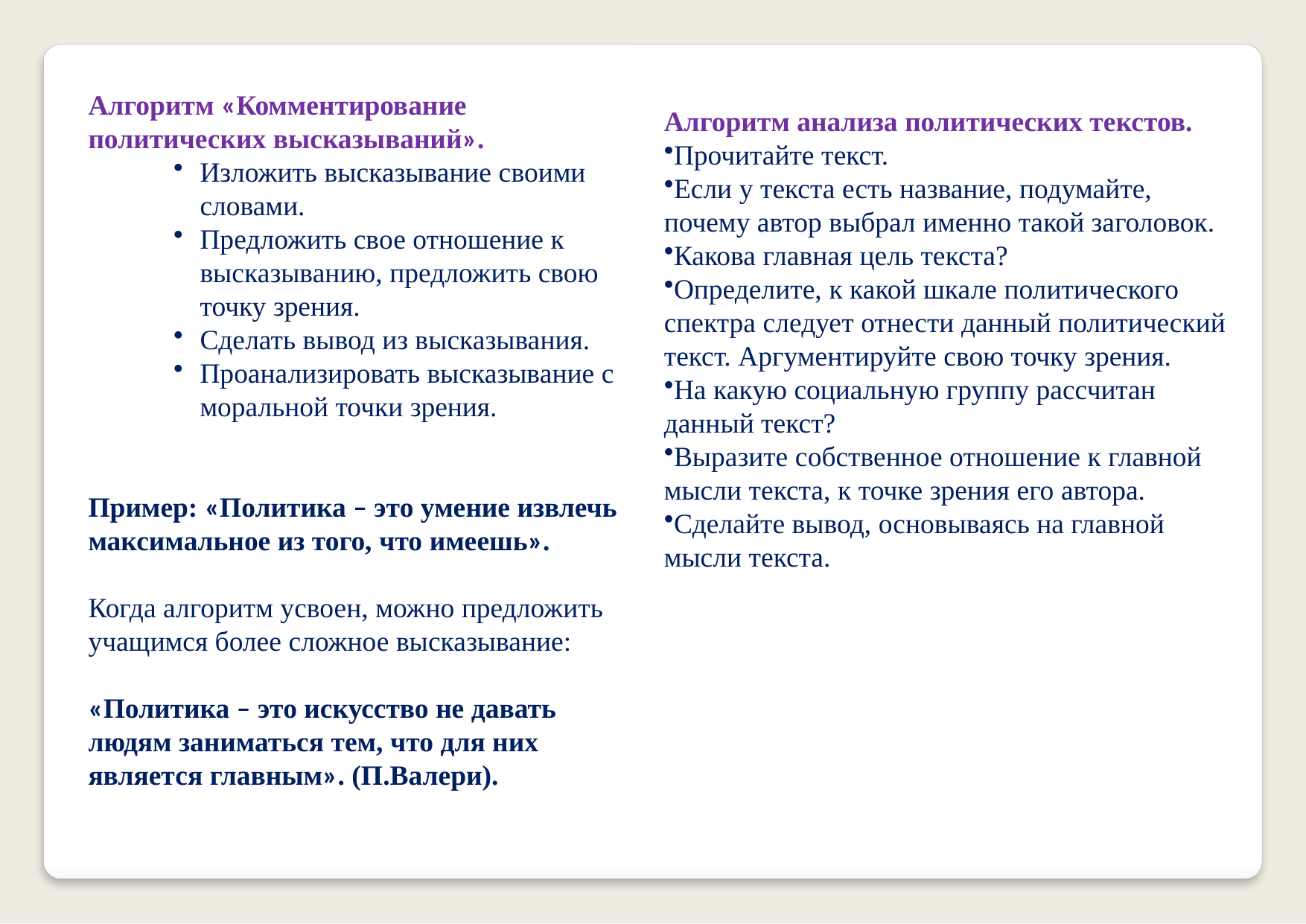

Алгоритм «Комментирование политических высказываний».
Изложить высказывание своими словами.
Предложить свое отношение к высказыванию, предложить свою точку зрения.
Сделать вывод из высказывания.
Проанализировать высказывание с моральной точки зрения.

Пример: «Политика – это умение извлечь максимальное из того, что имеешь».

Когда алгоритм усвоен, можно предложить учащимся более сложное высказывание:

«Политика – это искусство не давать людям заниматься тем, что для них является главным». (П.Валери).
Алгоритм анализа политических текстов.
Прочитайте текст.
Если у текста есть название, подумайте, почему автор выбрал именно такой заголовок.
Какова главная цель текста?
Определите, к какой шкале политического спектра следует отнести данный политический текст. Аргументируйте свою точку зрения.
На какую социальную группу рассчитан данный текст?
Выразите собственное отношение к главной мысли текста, к точке зрения его автора.
Сделайте вывод, основываясь на главной мысли текста.